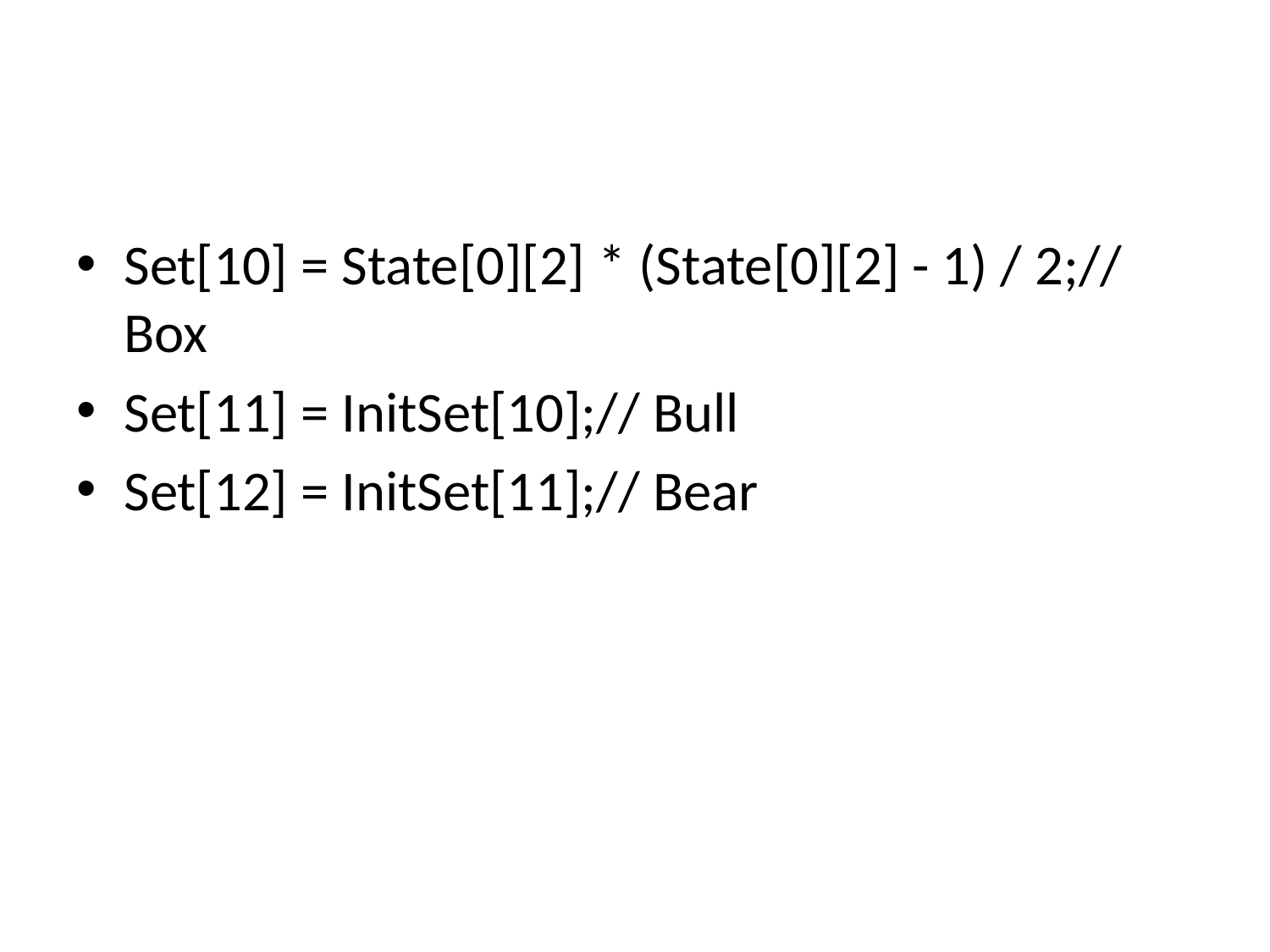

Set[10] = State[0][2] * (State[0][2] - 1) / 2;// Box
Set[11] = InitSet[10];// Bull
Set[12] = InitSet[11];// Bear